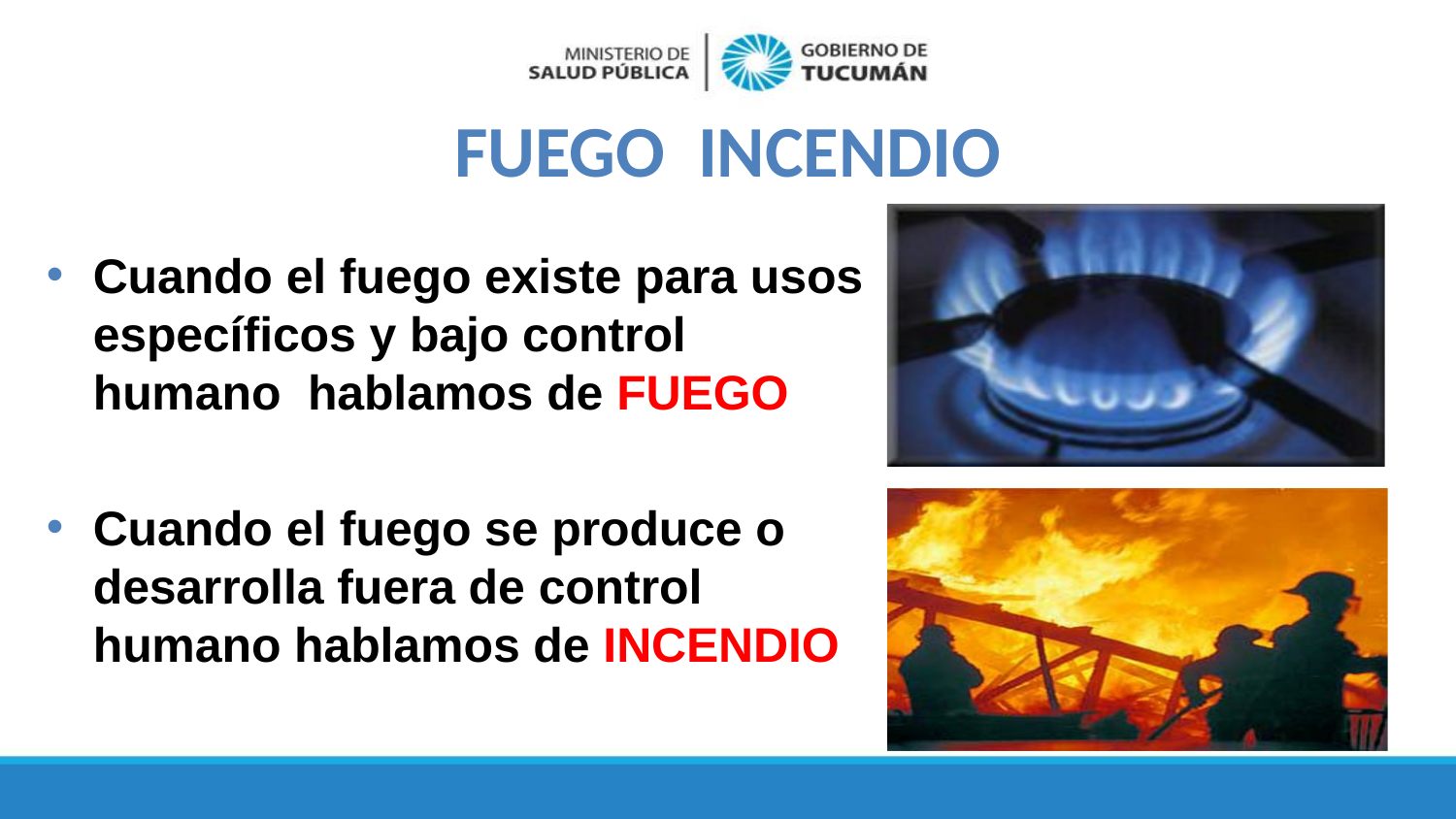

# FUEGO ­ INCENDIO

Cuando el fuego existe para usos específicos y bajo control humano  hablamos de FUEGO

Cuando el fuego se produce o desarrolla fuera de control humano hablamos de INCENDIO